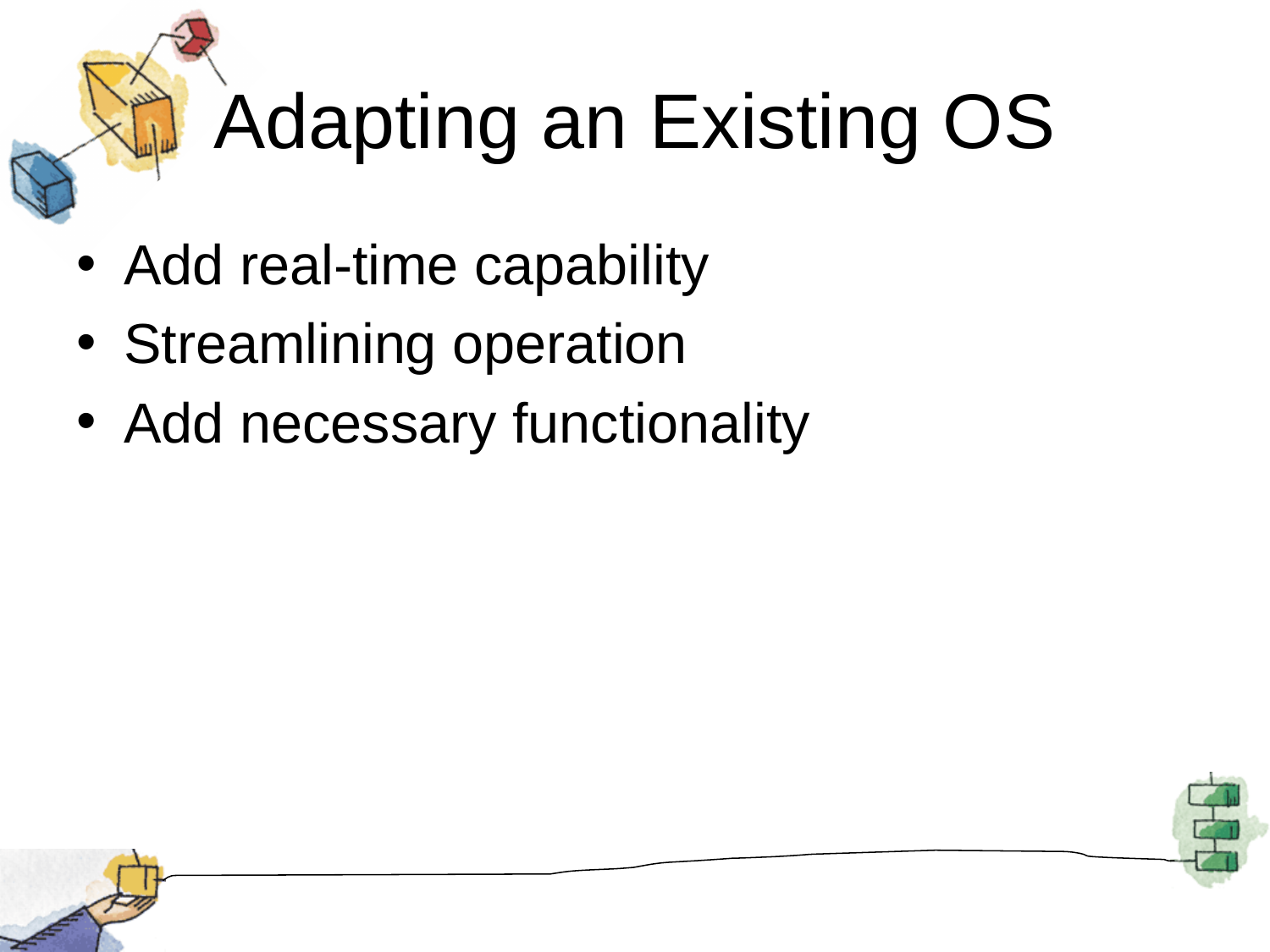

# Adapting an Existing OS
Add real-time capability
Streamlining operation
Add necessary functionality